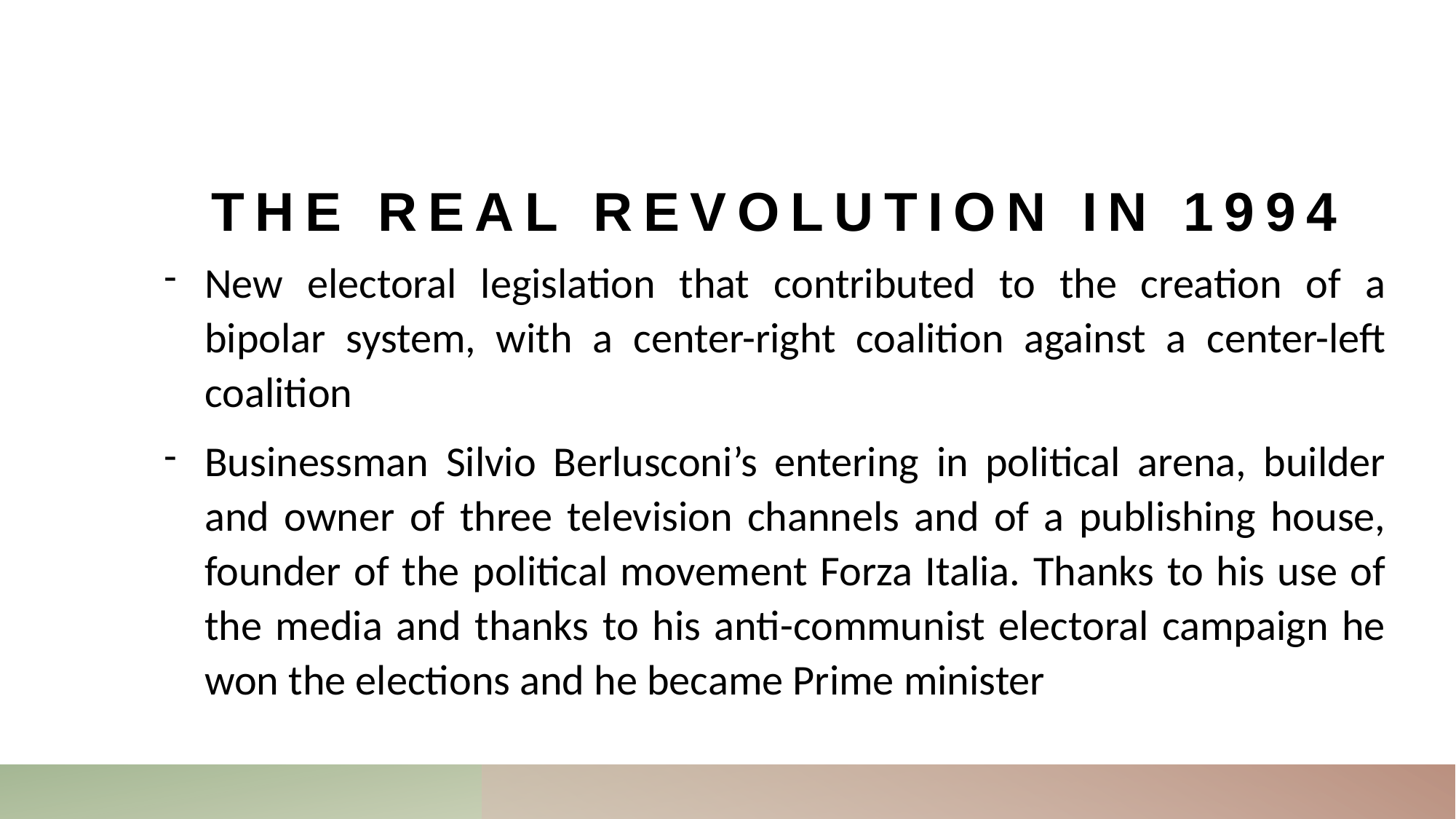

# The real revolution in 1994
New electoral legislation that contributed to the creation of a bipolar system, with a center-right coalition against a center-left coalition
Businessman Silvio Berlusconi’s entering in political arena, builder and owner of three television channels and of a publishing house, founder of the political movement Forza Italia. Thanks to his use of the media and thanks to his anti-communist electoral campaign he won the elections and he became Prime minister